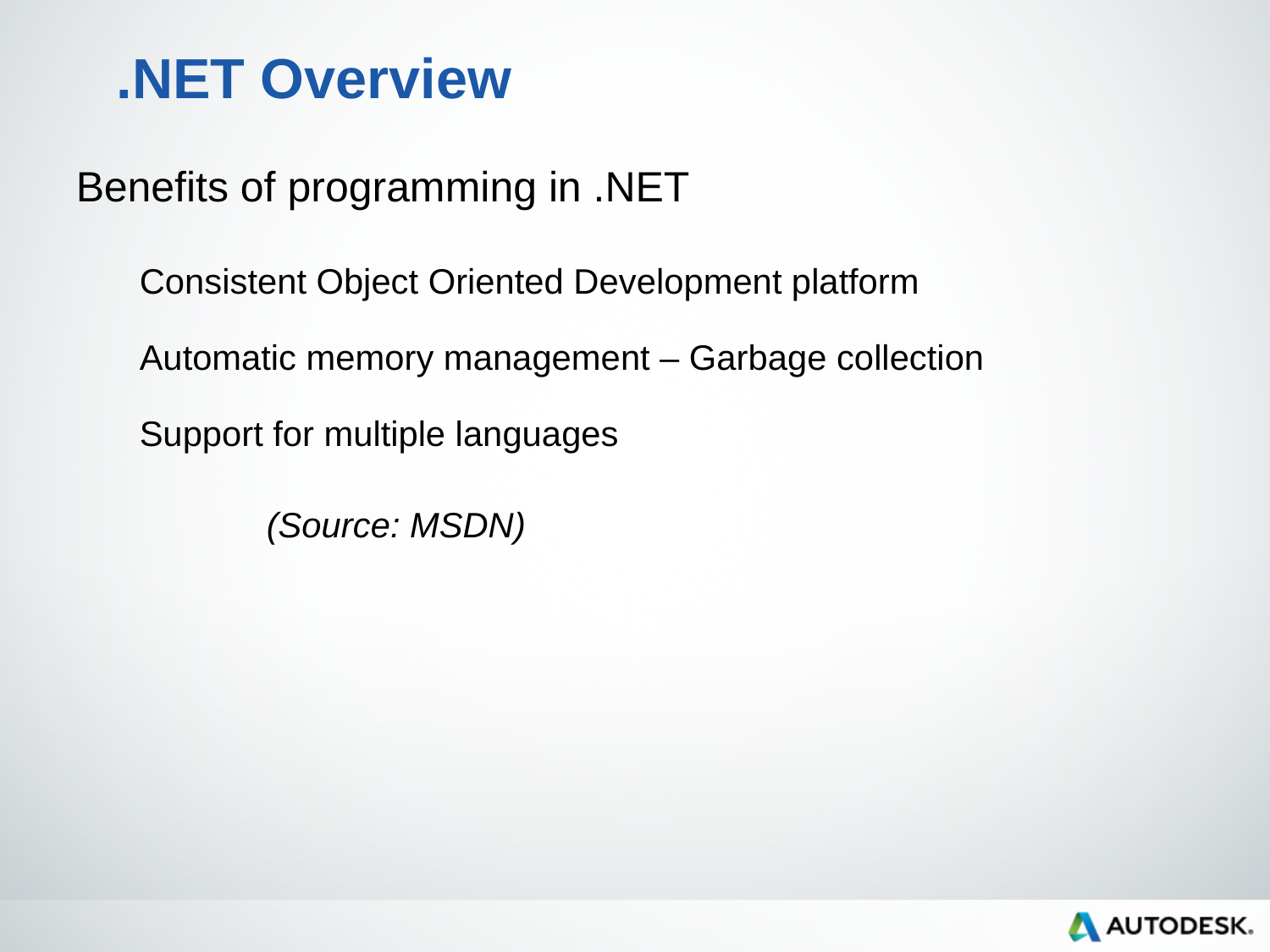

.NET Overview
Benefits of programming in .NET

Consistent Object Oriented Development platform

Automatic memory management – Garbage collection

Support for multiple languages

	(Source: MSDN)